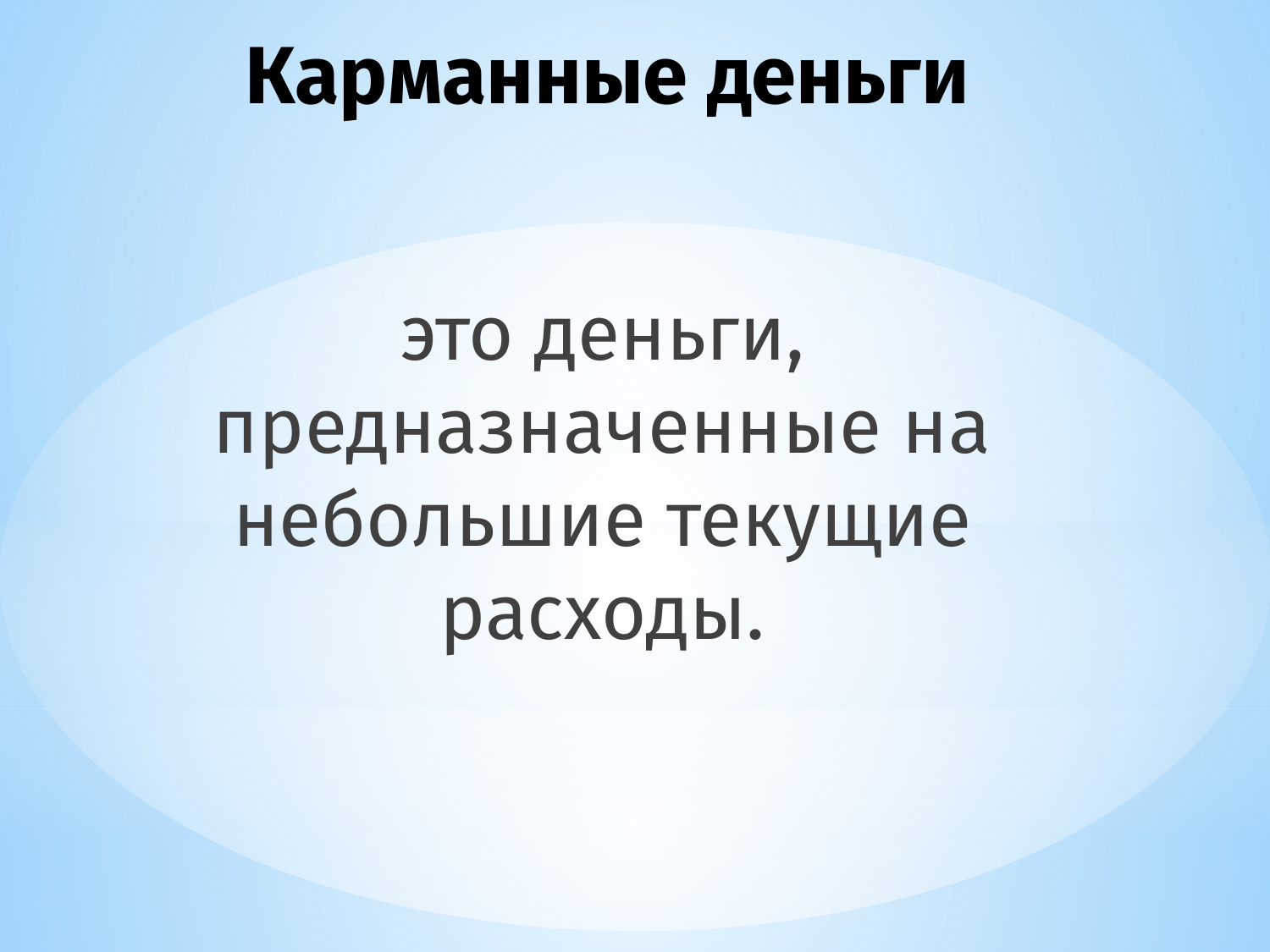

# Карманные деньги
это деньги, предназначенные на небольшие текущие расходы.